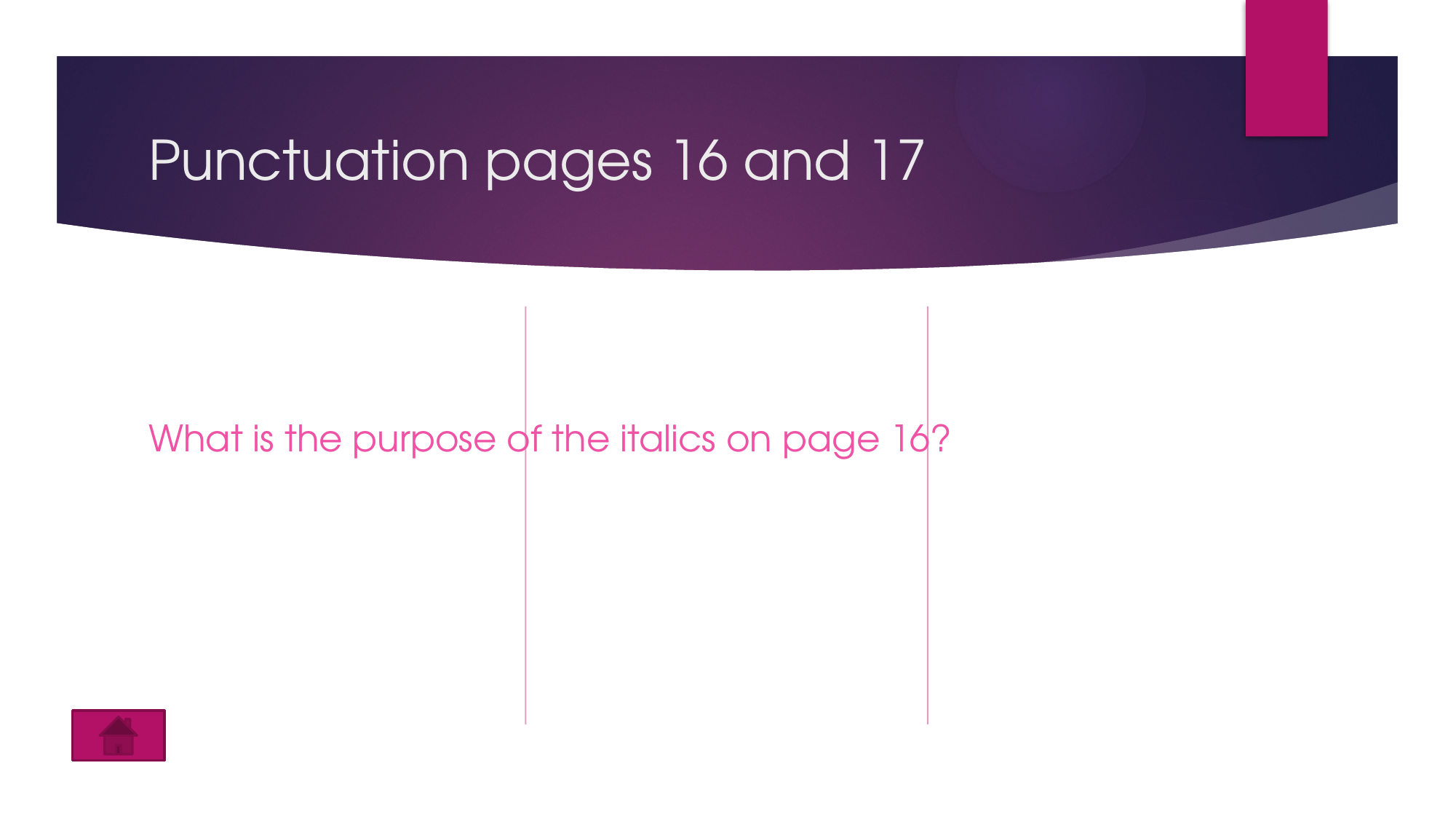

# Punctuation pages 16 and 17
What is the purpose of the italics on page 16?